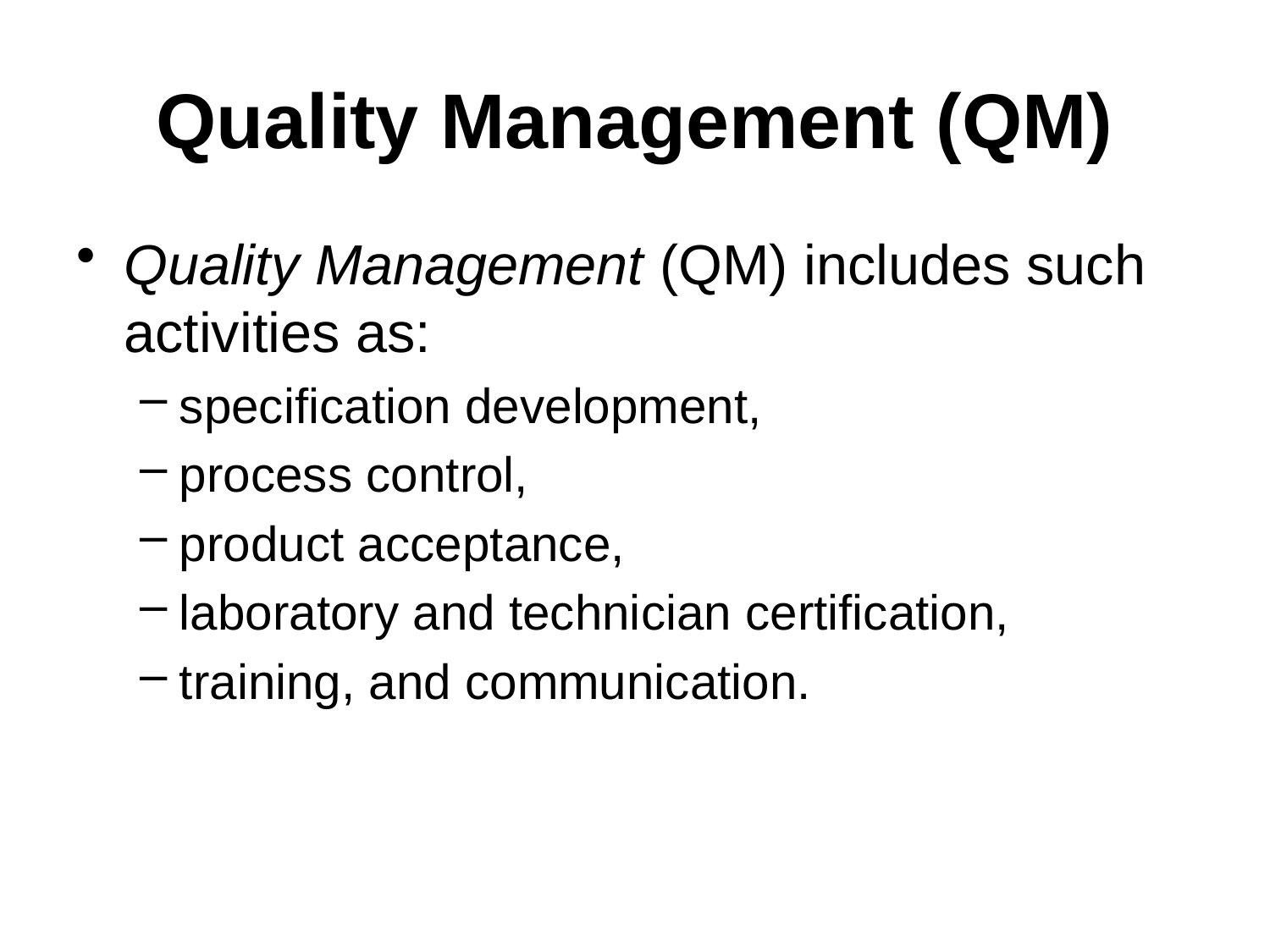

# Quality Management (QM)
Quality Management (QM) includes such activities as:
specification development,
process control,
product acceptance,
laboratory and technician certification,
training, and communication.